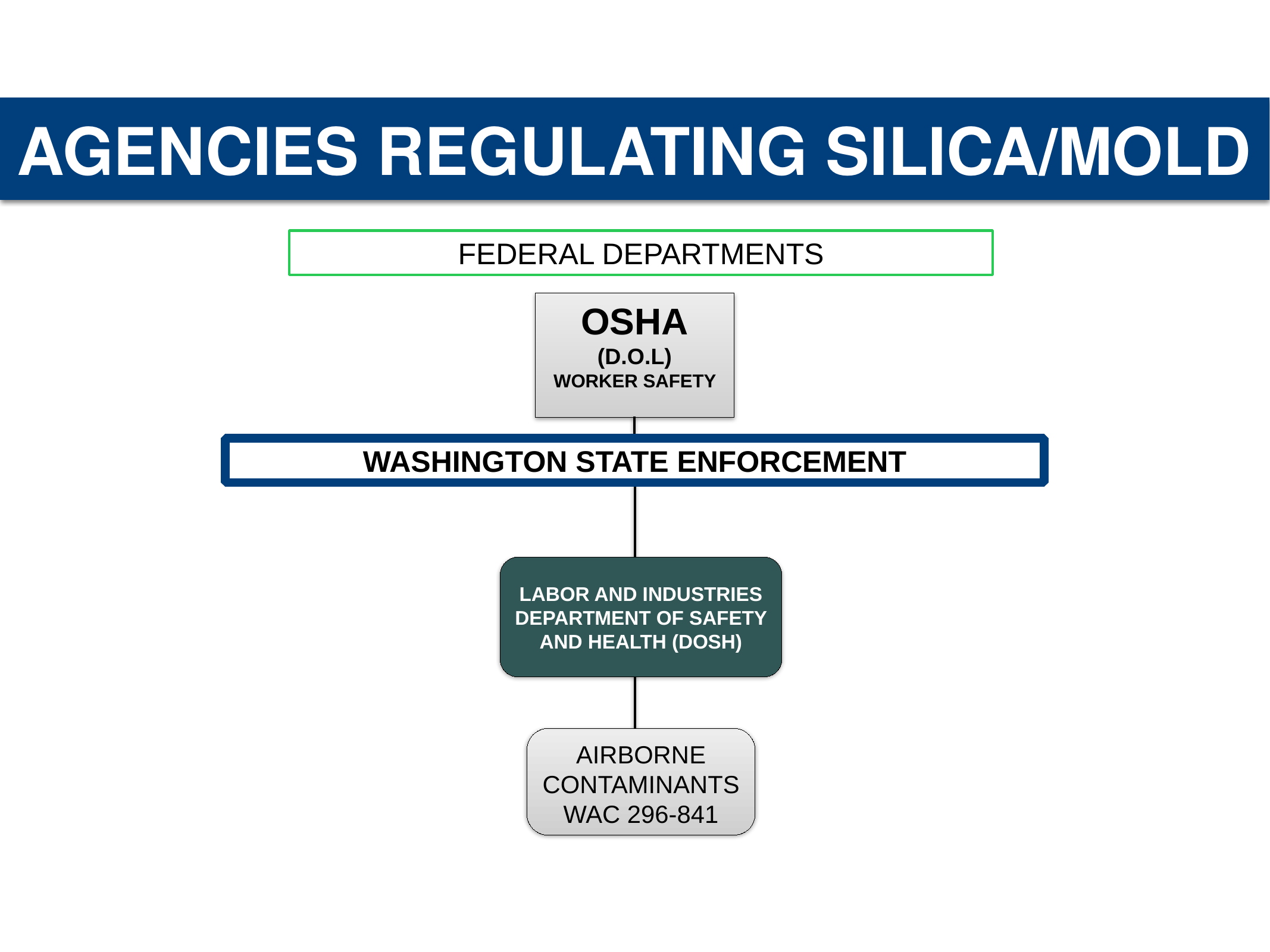

AGENCIES REGULATING SILICA/MOLD
FEDERAL DEPARTMENTS
OSHA
(D.O.L)
WORKER SAFETY

WASHINGTON STATE ENFORCEMENT

LABOR AND INDUSTRIES
DEPARTMENT OF SAFETY AND HEALTH (DOSH)
AIRBORNE
CONTAMINANTS
WAC 296-841